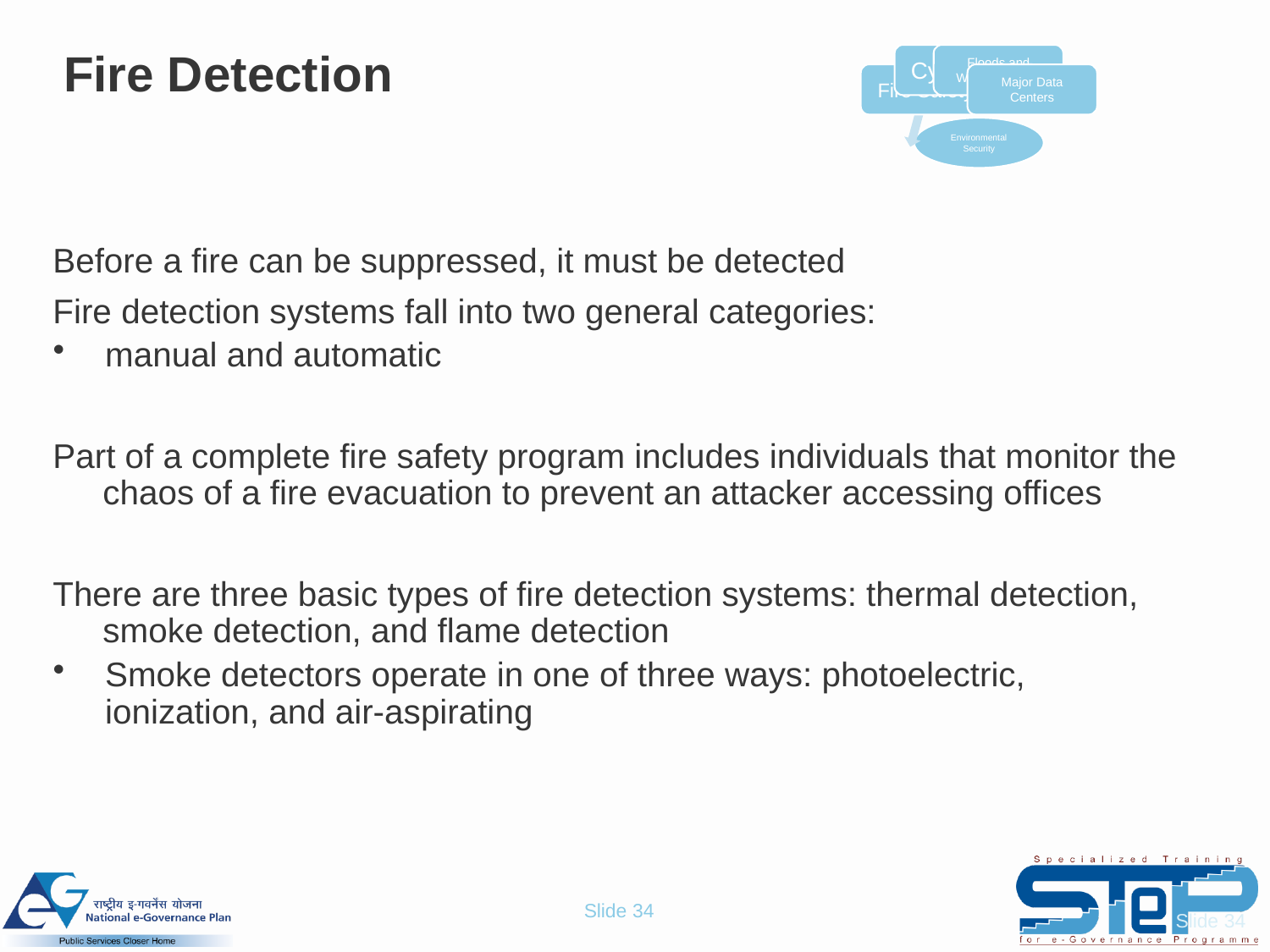

# Fire Detection
Environmental Security
Fire Safety
Cyclones
Before a fire can be suppressed, it must be detected
Fire detection systems fall into two general categories:
manual and automatic

Part of a complete fire safety program includes individuals that monitor the chaos of a fire evacuation to prevent an attacker accessing offices

There are three basic types of fire detection systems: thermal detection, smoke detection, and flame detection
Smoke detectors operate in one of three ways: photoelectric, ionization, and air-aspirating
 Slide 34